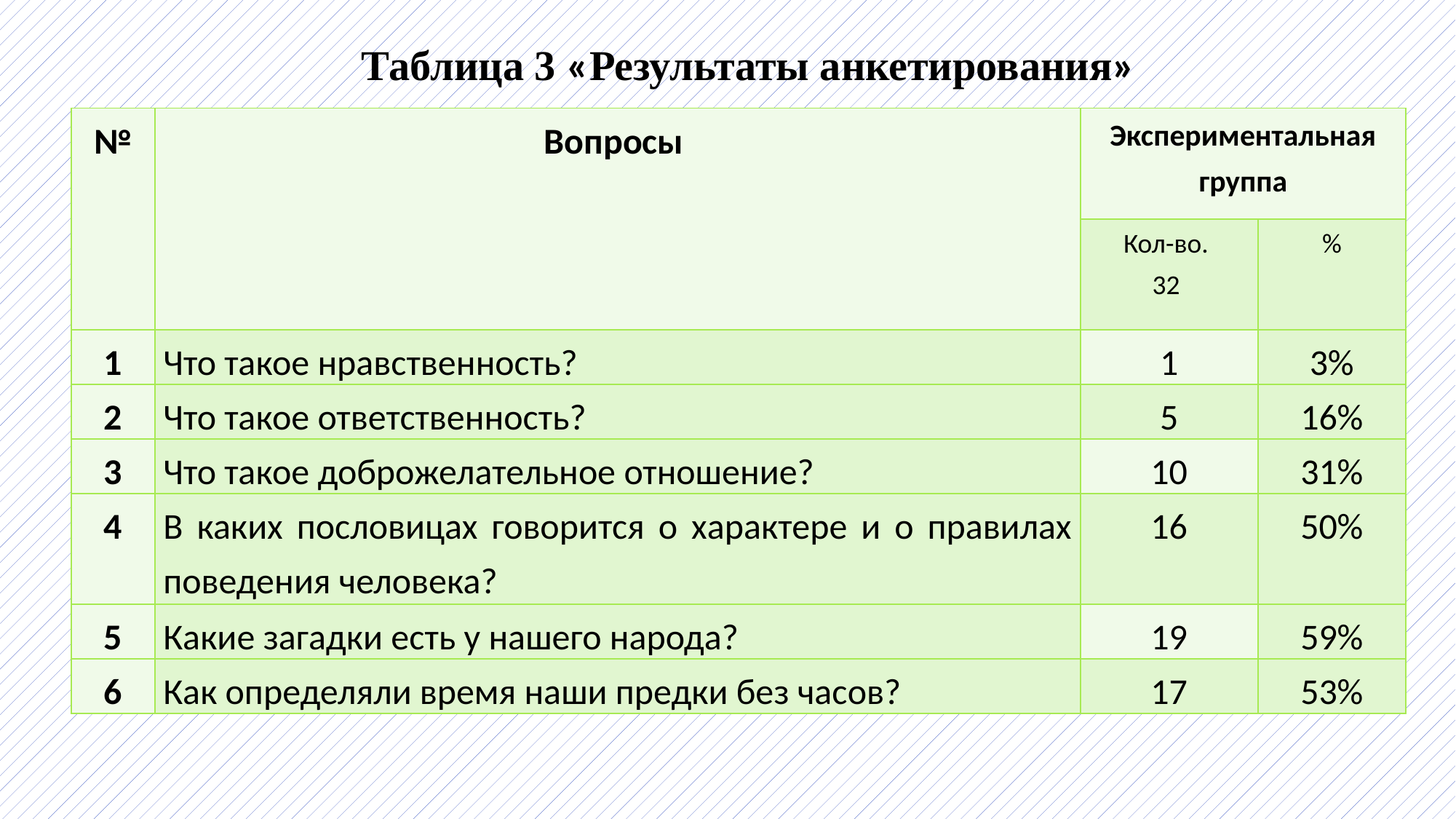

Таблица 3 «Результаты анкетирования»

| № | Вопросы | Экспериментальная группа |  |
| --- | --- | --- | --- |
|  |  | Кол-во. 32 | % |
| 1 | Что такое нравственность? | 1 | 3% |
| 2 | Что такое ответственность? | 5 | 16% |
| 3 | Что такое доброжелательное отношение? | 10 | 31% |
| 4 | В каких пословицах говорится о характере и о правилах поведения человека? | 16 | 50% |
| 5 | Какие загадки есть у нашего народа? | 19 | 59% |
| 6 | Как определяли время наши предки без часов? | 17 | 53% |